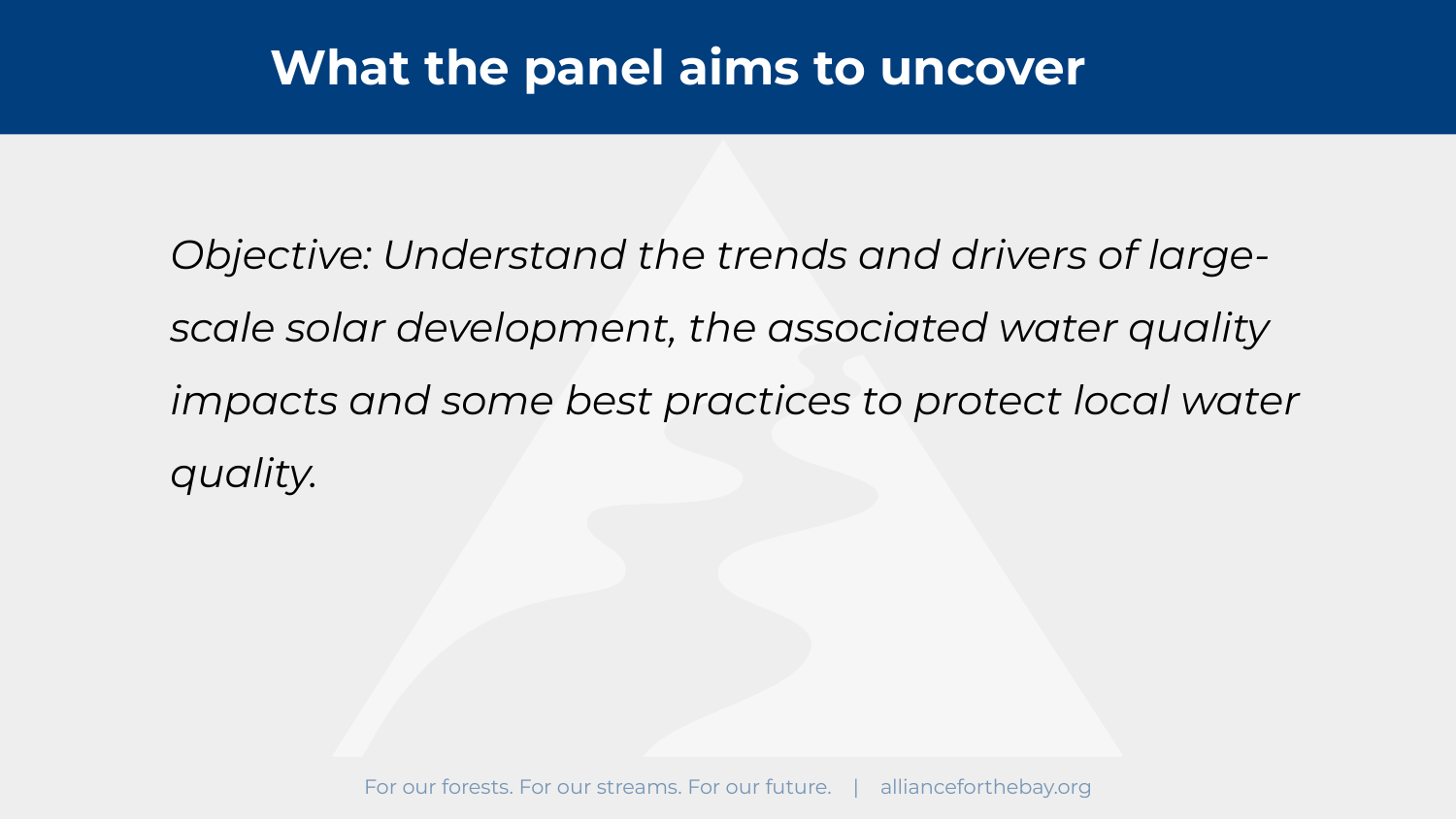

What the panel aims to uncover

Objective: Understand the trends and drivers of large-scale solar development, the associated water quality impacts and some best practices to protect local water quality.